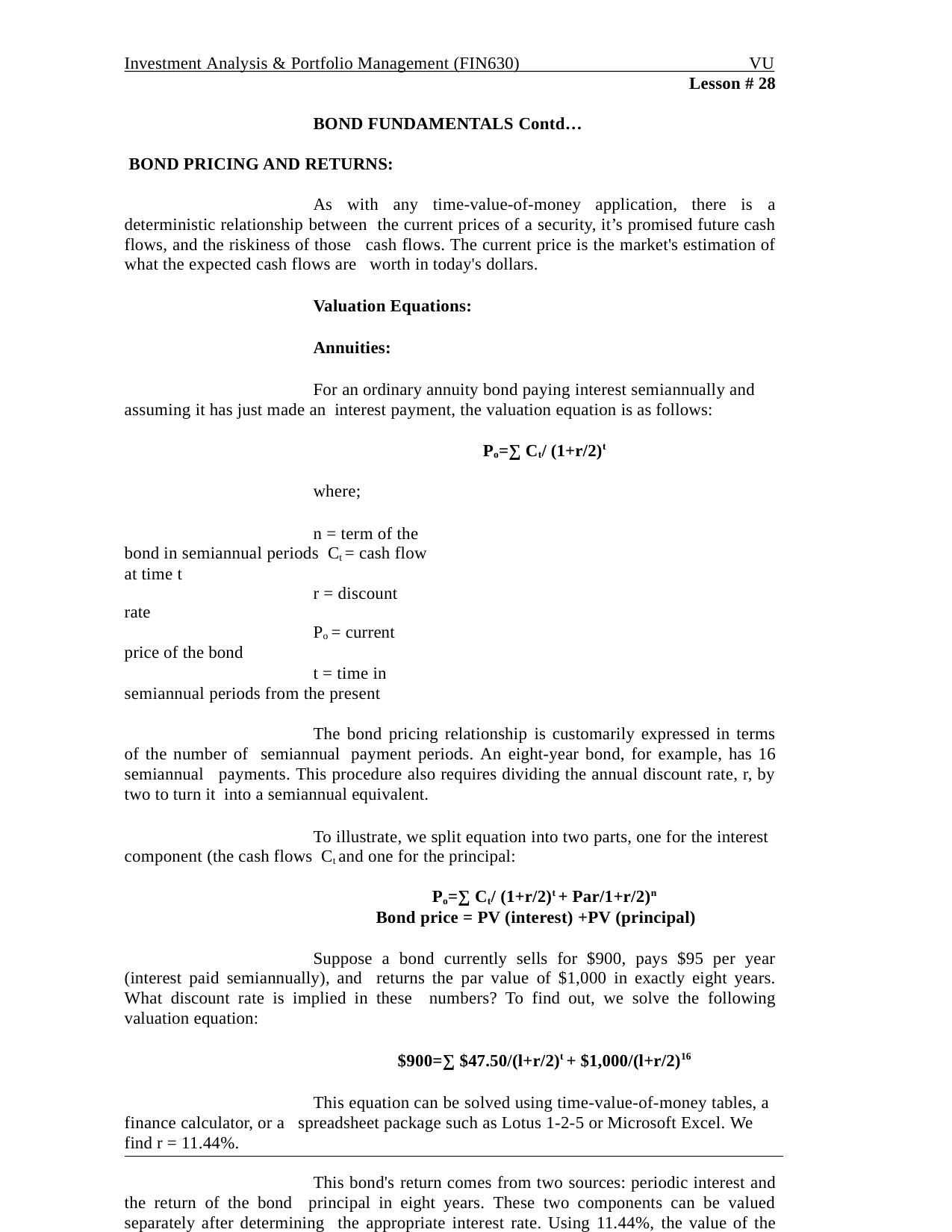

Investment Analysis & Portfolio Management (FIN630)
VU
Lesson # 28
BOND FUNDAMENTALS Contd…  BOND PRICING AND RETURNS:

As with any time-value-of-money application, there is a deterministic relationship between  the current prices of a security, it’s promised future cash flows, and the riskiness of those  cash flows. The current price is the market's estimation of what the expected cash flows are  worth in today's dollars.

Valuation Equations:

Annuities:

For an ordinary annuity bond paying interest semiannually and assuming it has just made an  interest payment, the valuation equation is as follows:

Po=∑ Ct/ (1+r/2)t
where;

n = term of the bond in semiannual periods  Ct = cash flow at time t
r = discount rate
Po = current price of the bond
t = time in semiannual periods from the present

The bond pricing relationship is customarily expressed in terms of the number of  semiannual payment periods. An eight-year bond, for example, has 16 semiannual  payments. This procedure also requires dividing the annual discount rate, r, by two to turn it  into a semiannual equivalent.

To illustrate, we split equation into two parts, one for the interest component (the cash flows  Ct and one for the principal:

Po=∑ Ct/ (1+r/2)t + Par/1+r/2)n
Bond price = PV (interest) +PV (principal)

Suppose a bond currently sells for $900, pays $95 per year (interest paid semiannually), and  returns the par value of $1,000 in exactly eight years. What discount rate is implied in these  numbers? To find out, we solve the following valuation equation:

$900=∑ $47.50/(l+r/2)t + $1,000/(l+r/2)16

This equation can be solved using time-value-of-money tables, a finance calculator, or a  spreadsheet package such as Lotus 1-2-5 or Microsoft Excel. We find r = 11.44%.

This bond's return comes from two sources: periodic interest and the return of the bond  principal in eight years. These two components can be valued separately after determining  the appropriate interest rate. Using 11.44%, the value of the interest component is $489.40,  while the principal value is $410.60 in current dollars. These two values sum to the bond's  current market price of $900.
(c) Copyrights Virtual University of Pakistan	176